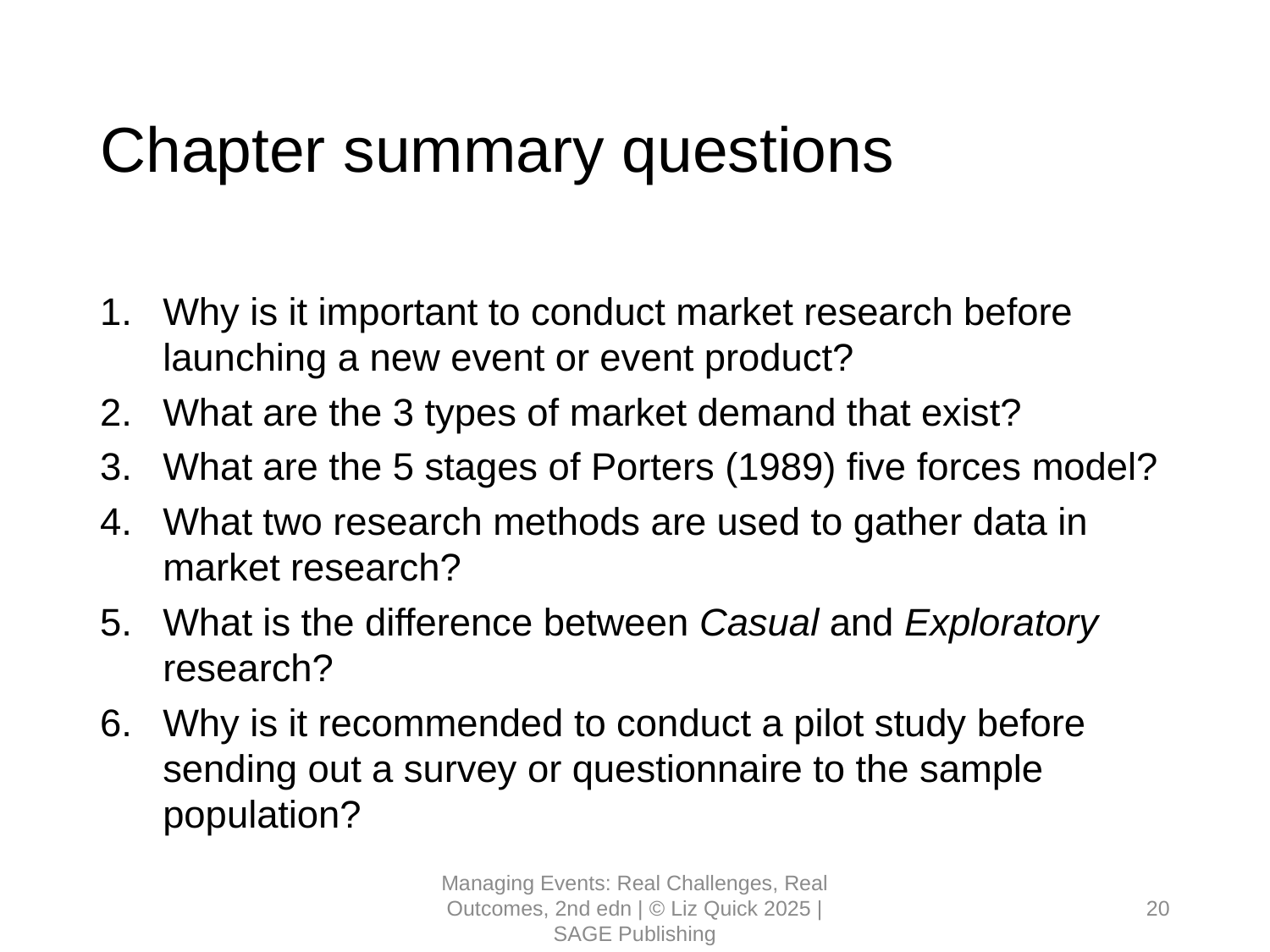

# Chapter summary questions
Why is it important to conduct market research before launching a new event or event product?
What are the 3 types of market demand that exist?
What are the 5 stages of Porters (1989) five forces model?
What two research methods are used to gather data in market research?
What is the difference between Casual and Exploratory research?
Why is it recommended to conduct a pilot study before sending out a survey or questionnaire to the sample population?
Managing Events: Real Challenges, Real Outcomes, 2nd edn | © Liz Quick 2025 | SAGE Publishing
20